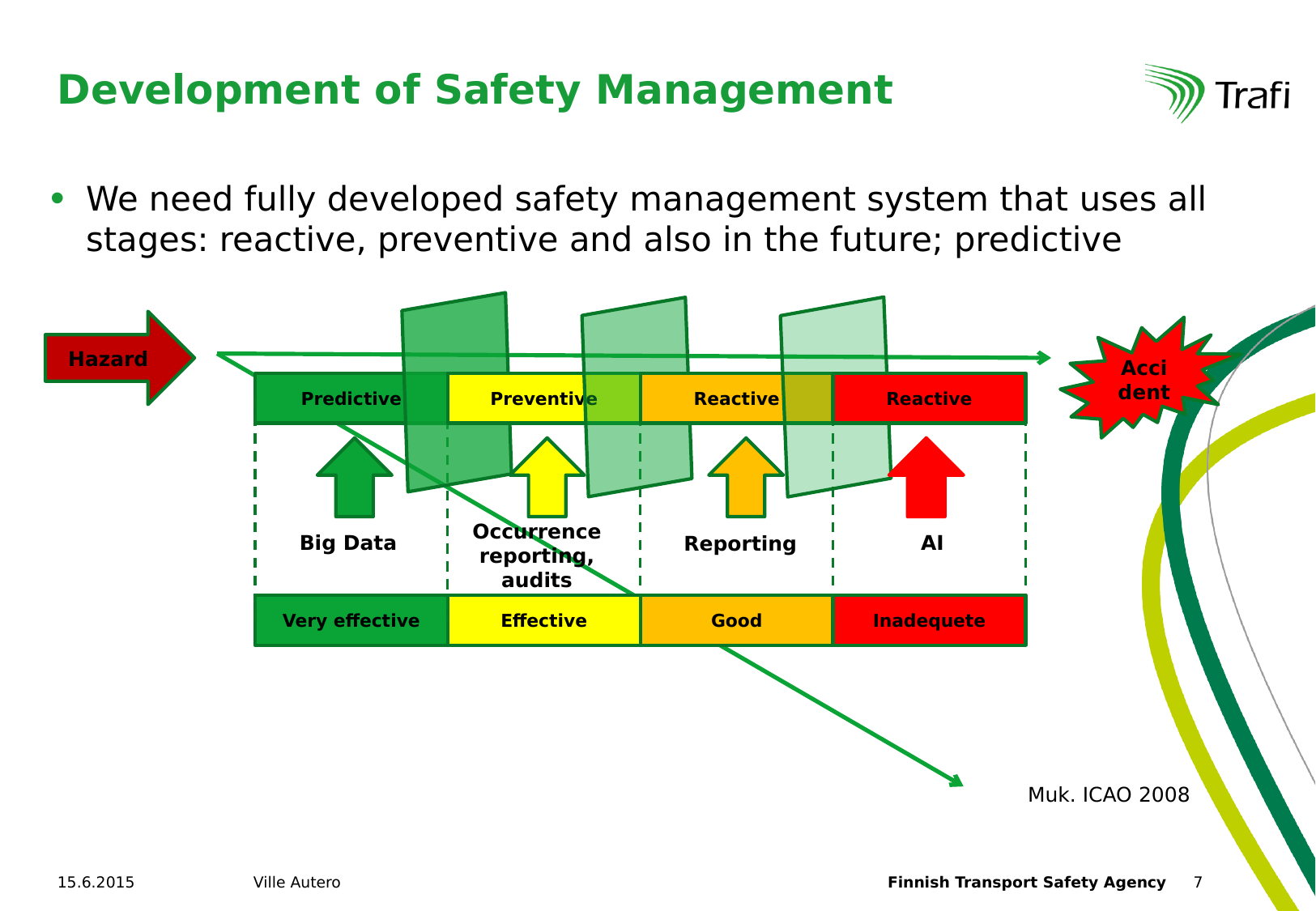

# Development of Safety Management
We need fully developed safety management system that uses all stages: reactive, preventive and also in the future; predictive

Hazard
Accident
Predictive
Preventive
Reactive
Reactive

Occurrence reporting, audits
Big Data
AI
Reporting
Very effective
Effective
Good
Inadequete
Muk. ICAO 2008
15.6.2015
Ville Autero
7